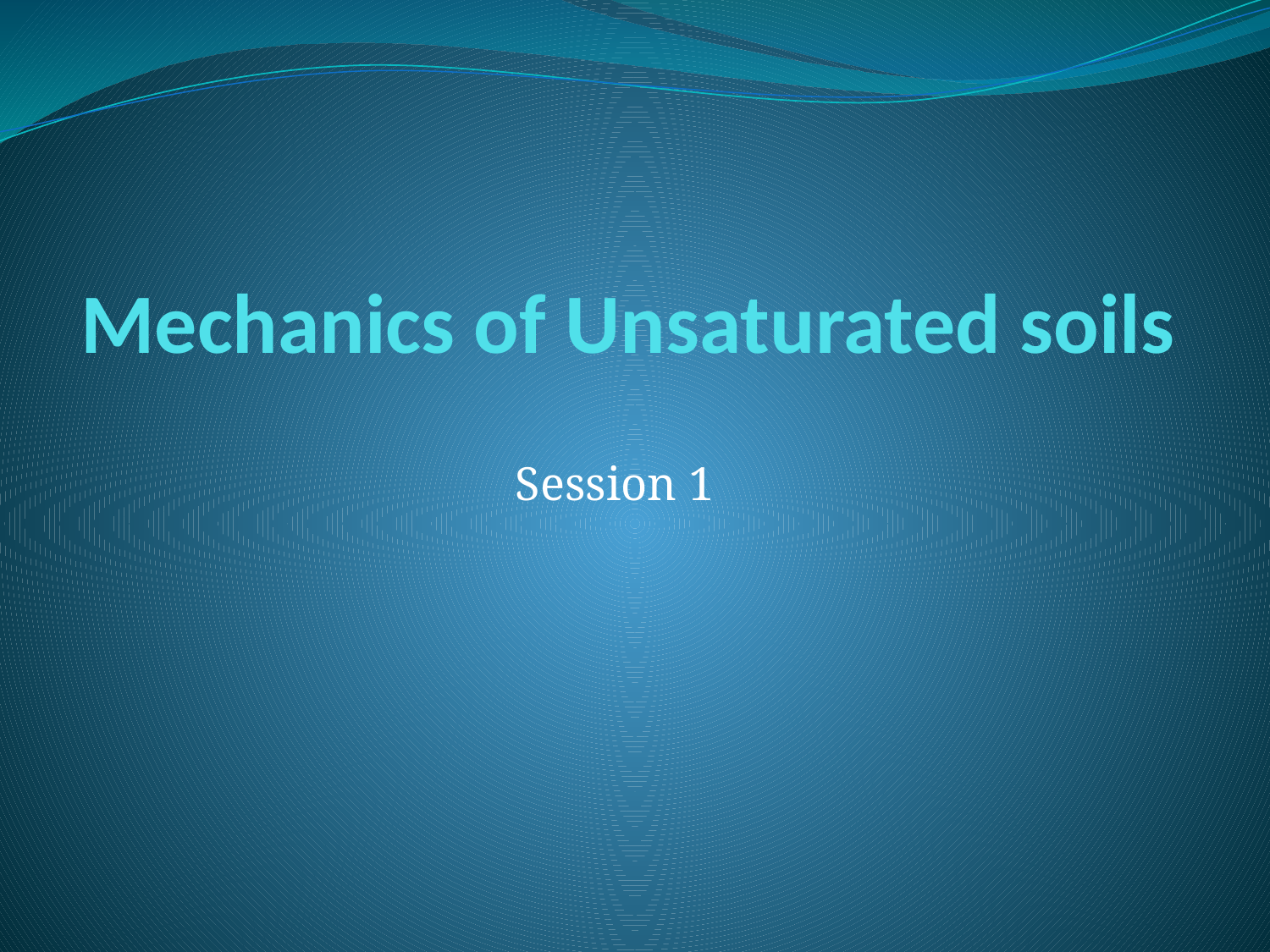

# Mechanics of Unsaturated soils
Session 1